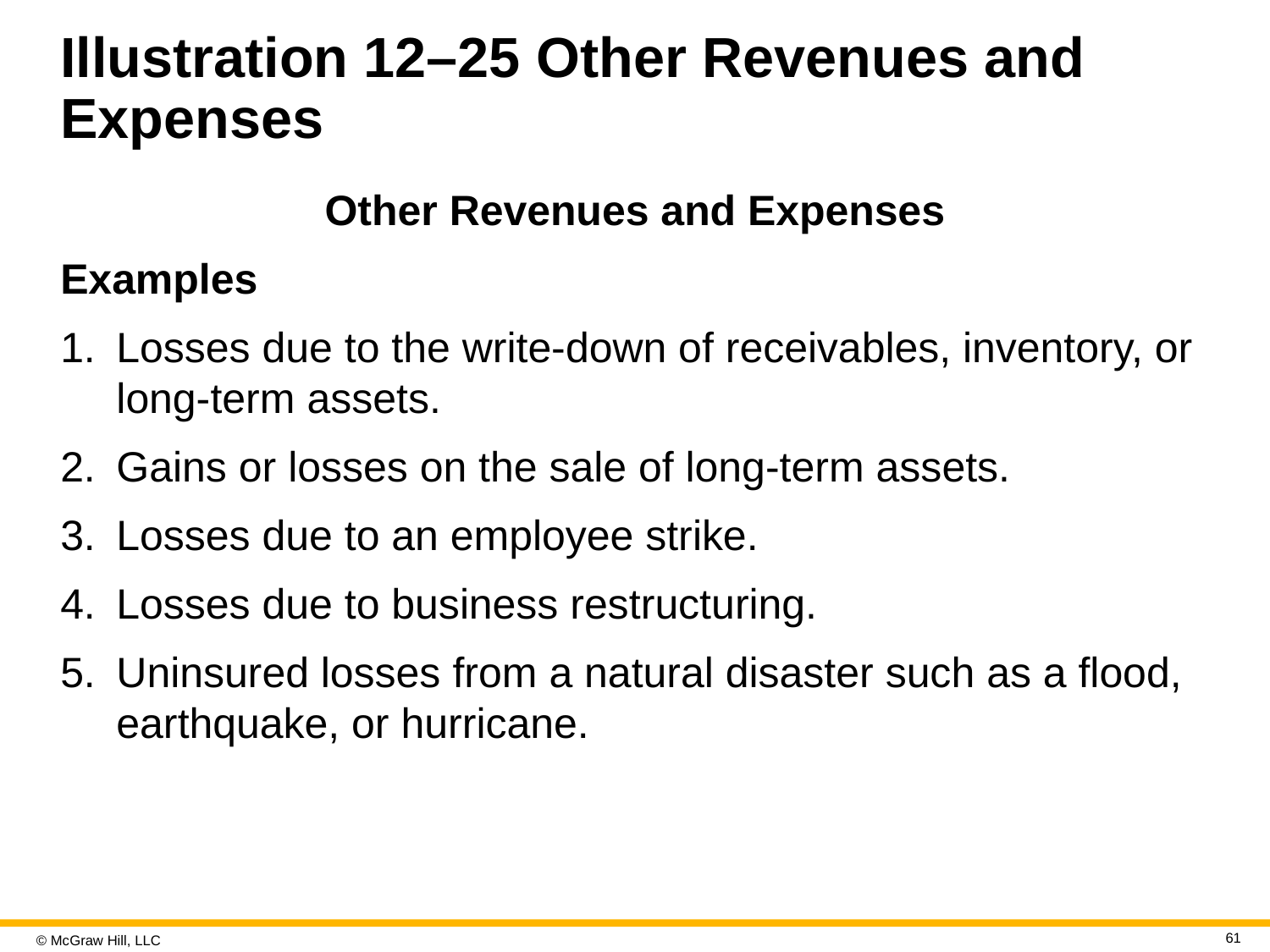

# Illustration 12–25 Other Revenues and Expenses
Other Revenues and Expenses
Examples
Losses due to the write-down of receivables, inventory, or long-term assets.
Gains or losses on the sale of long-term assets.
Losses due to an employee strike.
Losses due to business restructuring.
Uninsured losses from a natural disaster such as a flood, earthquake, or hurricane.
61